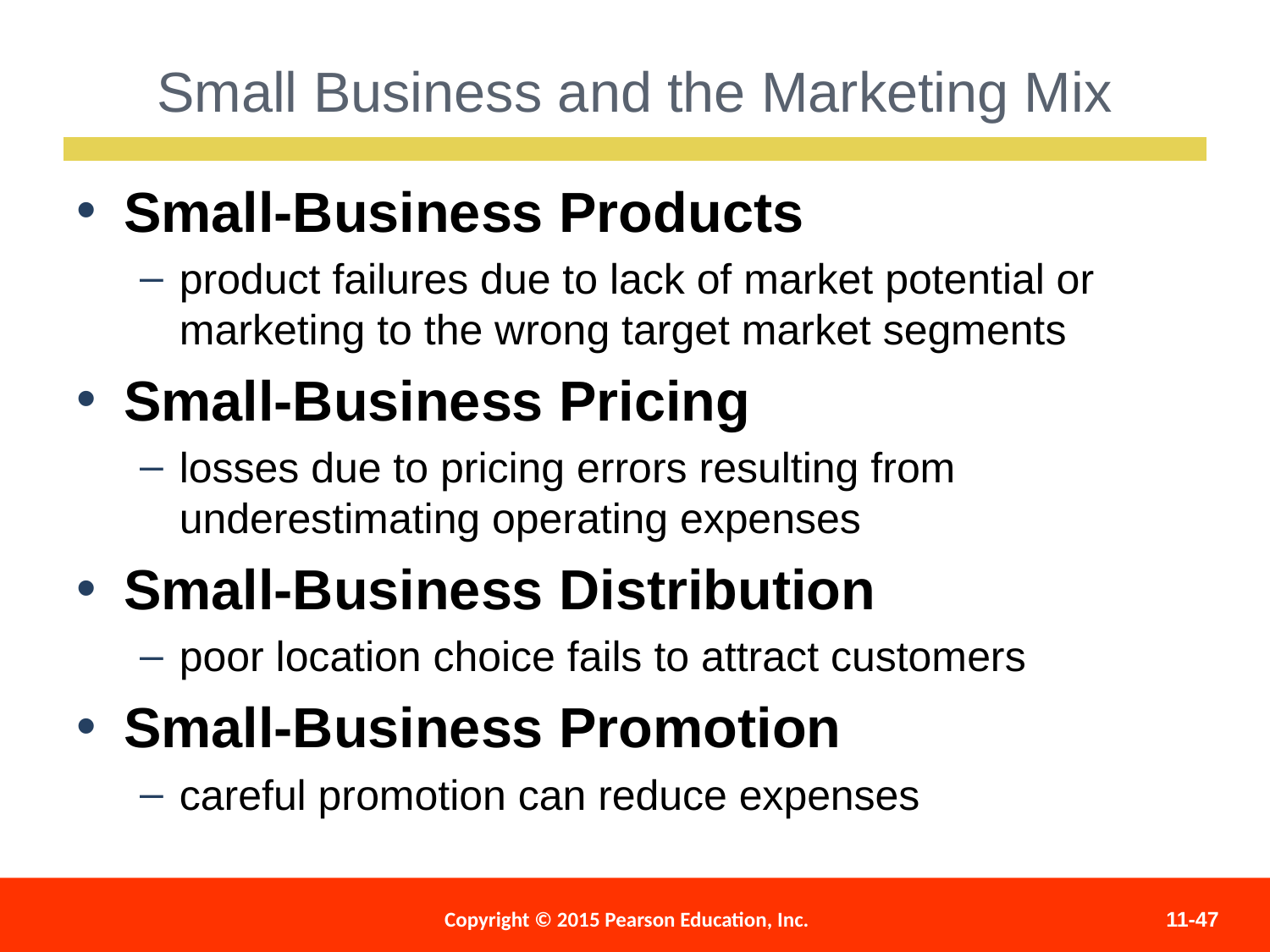

Small Business and the Marketing Mix
Small-Business Products
product failures due to lack of market potential or marketing to the wrong target market segments
Small-Business Pricing
losses due to pricing errors resulting from underestimating operating expenses
Small-Business Distribution
poor location choice fails to attract customers
Small-Business Promotion
careful promotion can reduce expenses